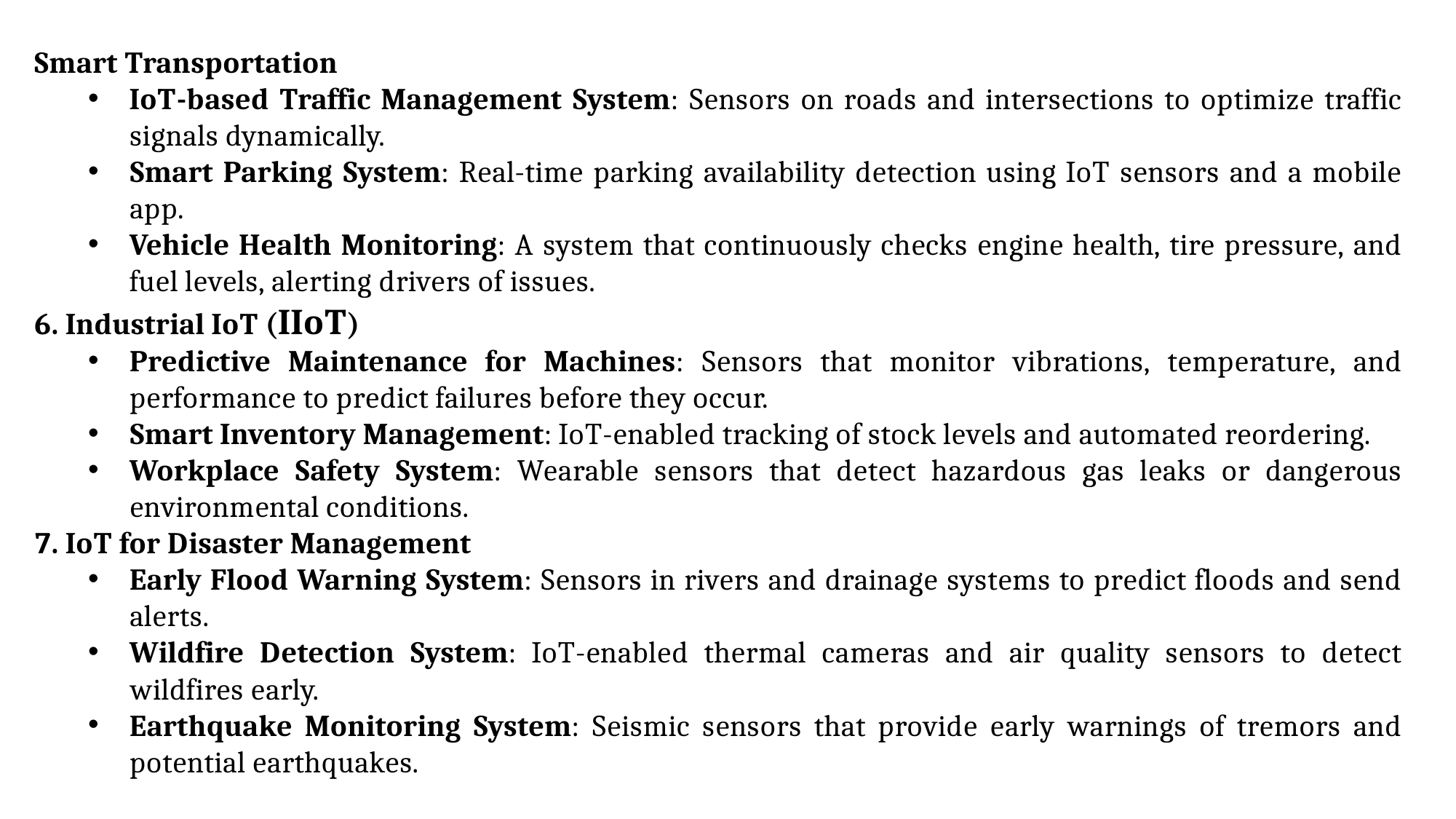

Smart Transportation
IoT-based Traffic Management System: Sensors on roads and intersections to optimize traffic signals dynamically.
Smart Parking System: Real-time parking availability detection using IoT sensors and a mobile app.
Vehicle Health Monitoring: A system that continuously checks engine health, tire pressure, and fuel levels, alerting drivers of issues.
6. Industrial IoT (IIoT)
Predictive Maintenance for Machines: Sensors that monitor vibrations, temperature, and performance to predict failures before they occur.
Smart Inventory Management: IoT-enabled tracking of stock levels and automated reordering.
Workplace Safety System: Wearable sensors that detect hazardous gas leaks or dangerous environmental conditions.
7. IoT for Disaster Management
Early Flood Warning System: Sensors in rivers and drainage systems to predict floods and send alerts.
Wildfire Detection System: IoT-enabled thermal cameras and air quality sensors to detect wildfires early.
Earthquake Monitoring System: Seismic sensors that provide early warnings of tremors and potential earthquakes.